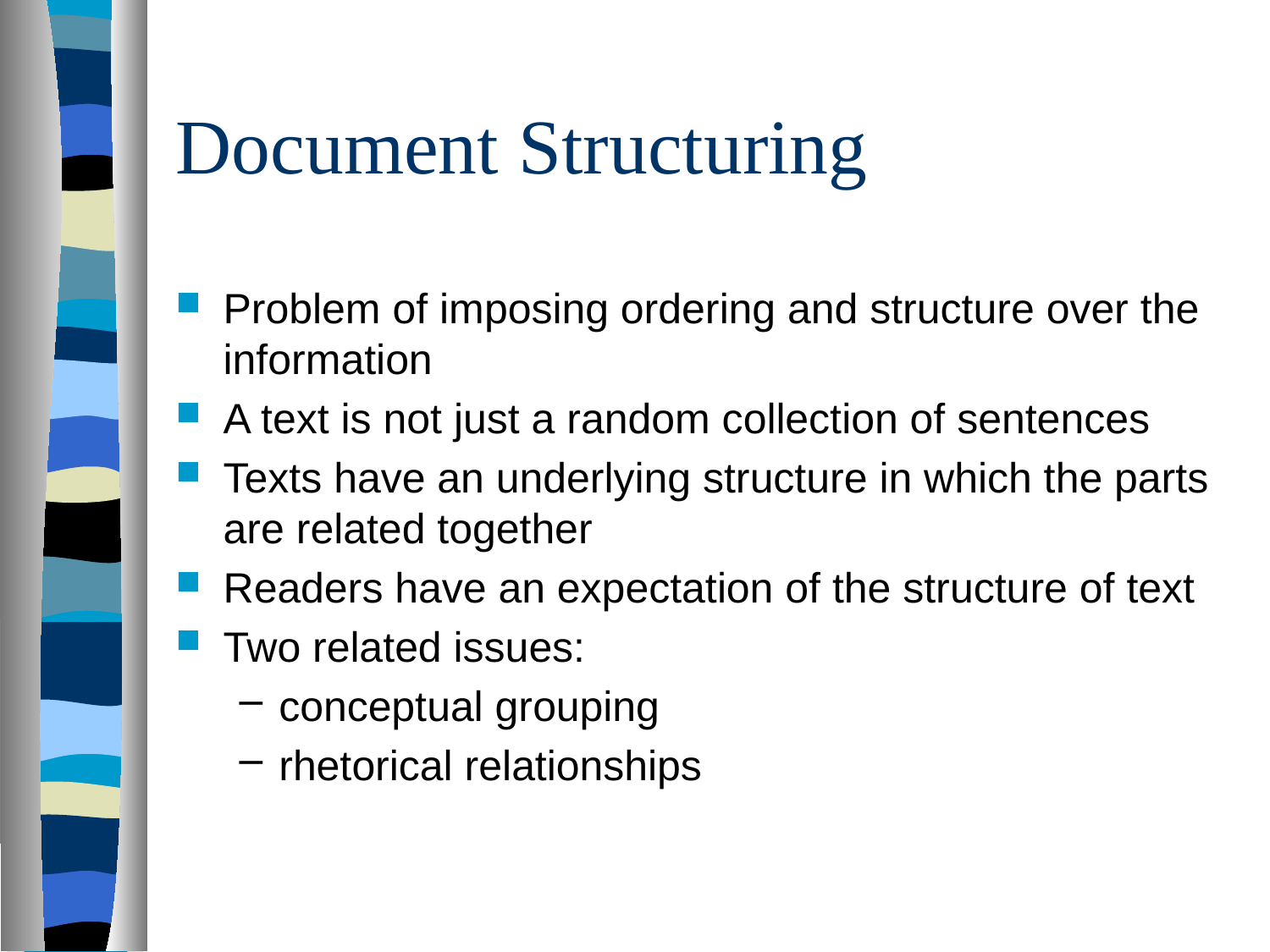

# Document Structuring
Problem of imposing ordering and structure over the information
A text is not just a random collection of sentences
Texts have an underlying structure in which the parts are related together
Readers have an expectation of the structure of text
Two related issues:
conceptual grouping
rhetorical relationships